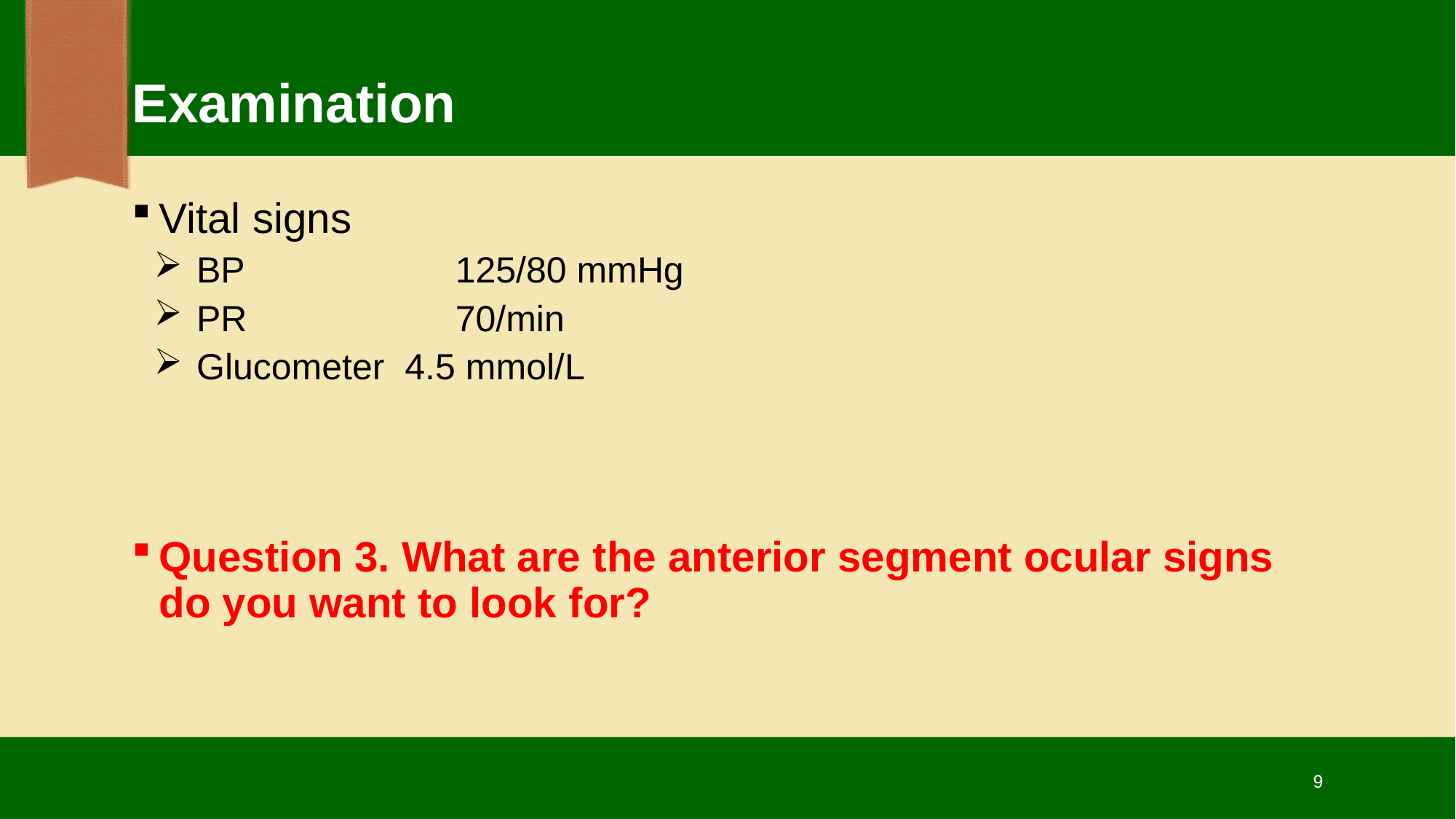

# Examination
Vital signs
BP		    125/80 mmHg
PR		    70/min
Glucometer  4.5 mmol/L

Question 3. What are the anterior segment ocular signs do you want to look for?

9